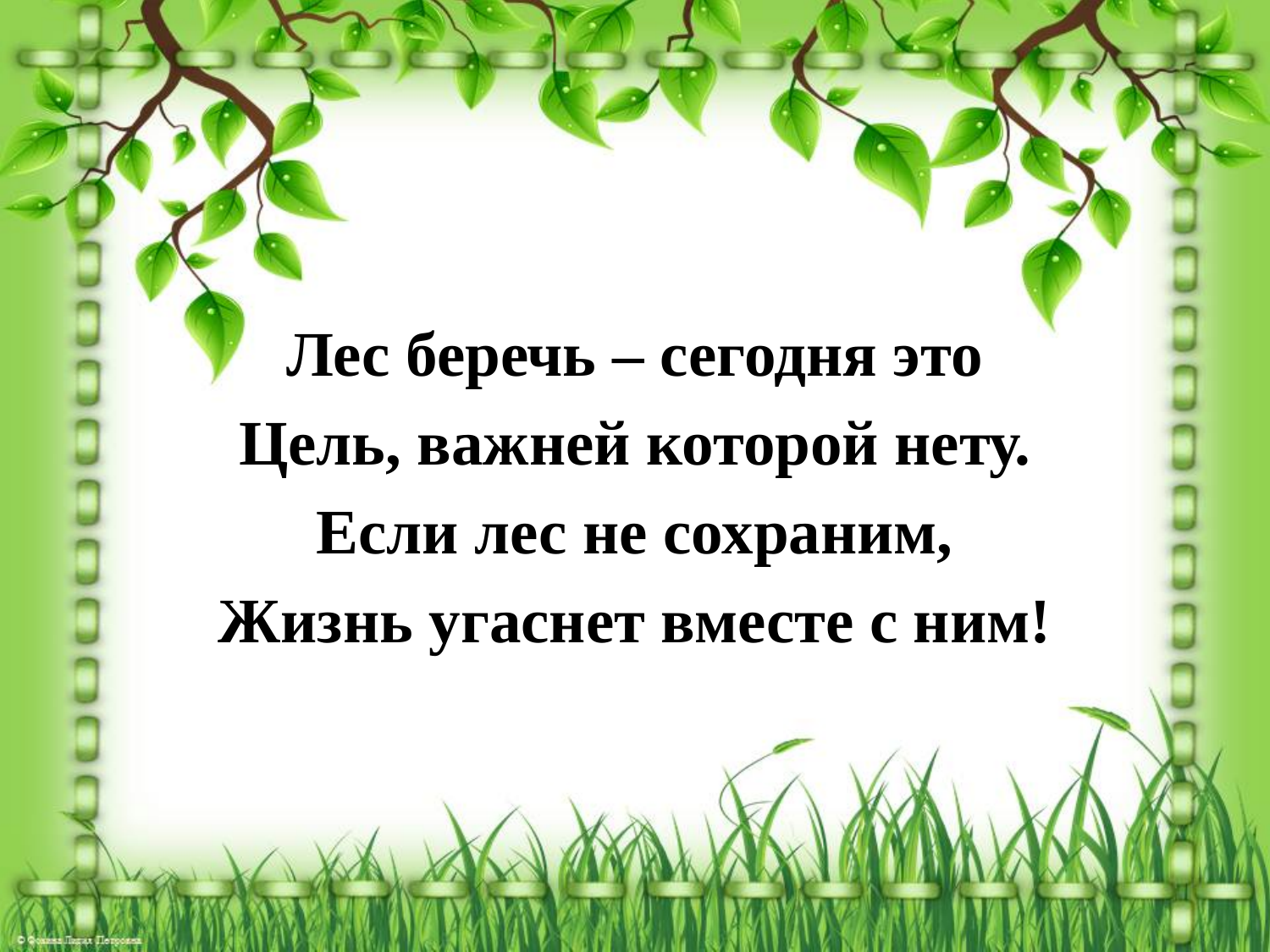

#
Лес беречь – сегодня это
Цель, важней которой нету.
Если лес не сохраним,
Жизнь угаснет вместе с ним!